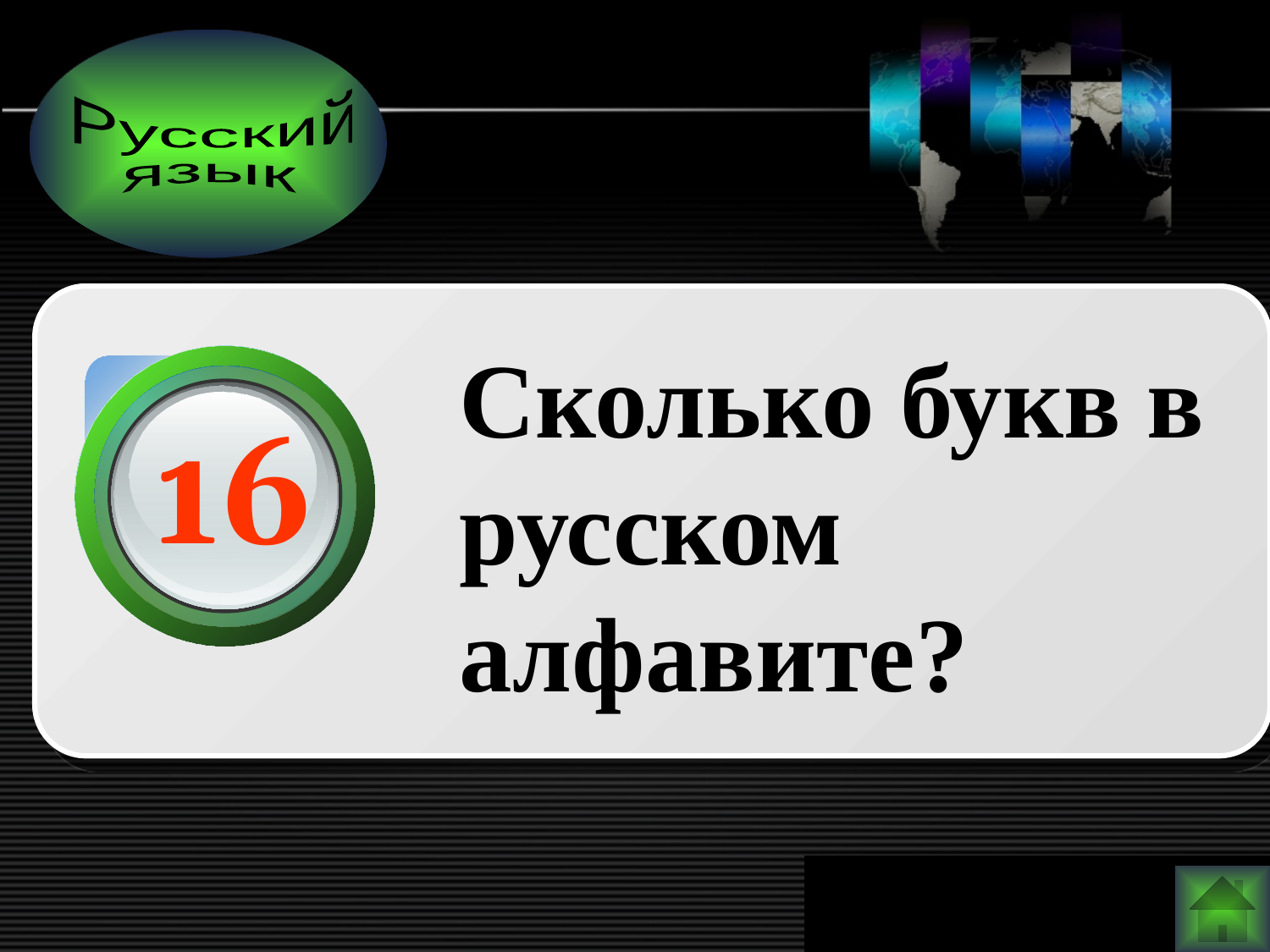

Русский
язык

Сколько букв в русском алфавите?

16

www.themegallery.com